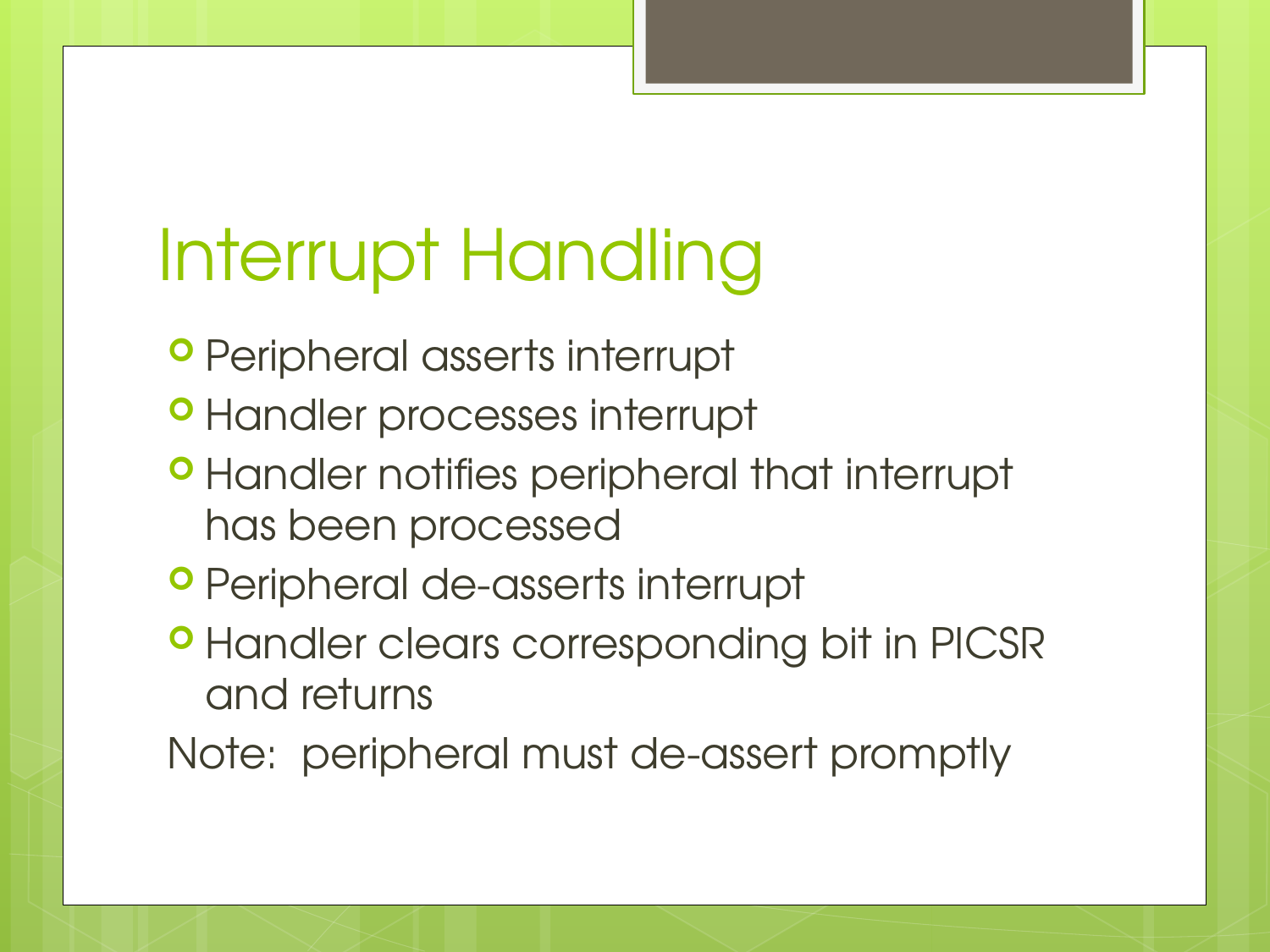

# Interrupt Handling
Peripheral asserts interrupt
Handler processes interrupt
Handler notifies peripheral that interrupt has been processed
Peripheral de-asserts interrupt
Handler clears corresponding bit in PICSR and returns
Note:  peripheral must de-assert promptly